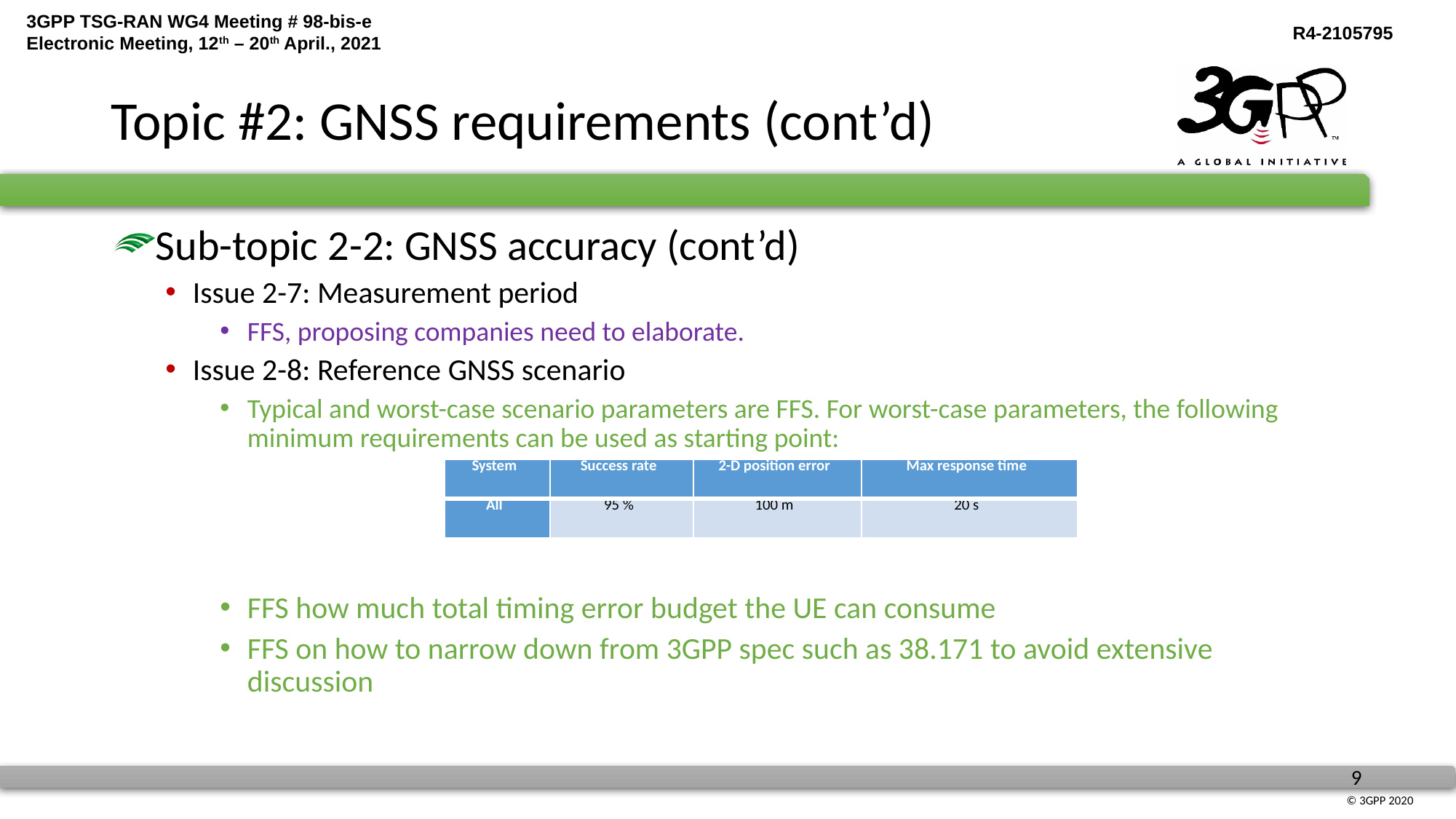

# Topic #2: GNSS requirements (cont’d)
Sub-topic 2-2: GNSS accuracy (cont’d)
Issue 2-7: Measurement period
FFS, proposing companies need to elaborate.
Issue 2-8: Reference GNSS scenario
Typical and worst-case scenario parameters are FFS. For worst-case parameters, the following minimum requirements can be used as starting point:

FFS how much total timing error budget the UE can consume
FFS on how to narrow down from 3GPP spec such as 38.171 to avoid extensive discussion
| System | Success rate | 2-D position error | Max response time |
| --- | --- | --- | --- |
| All | 95 % | 100 m | 20 s |